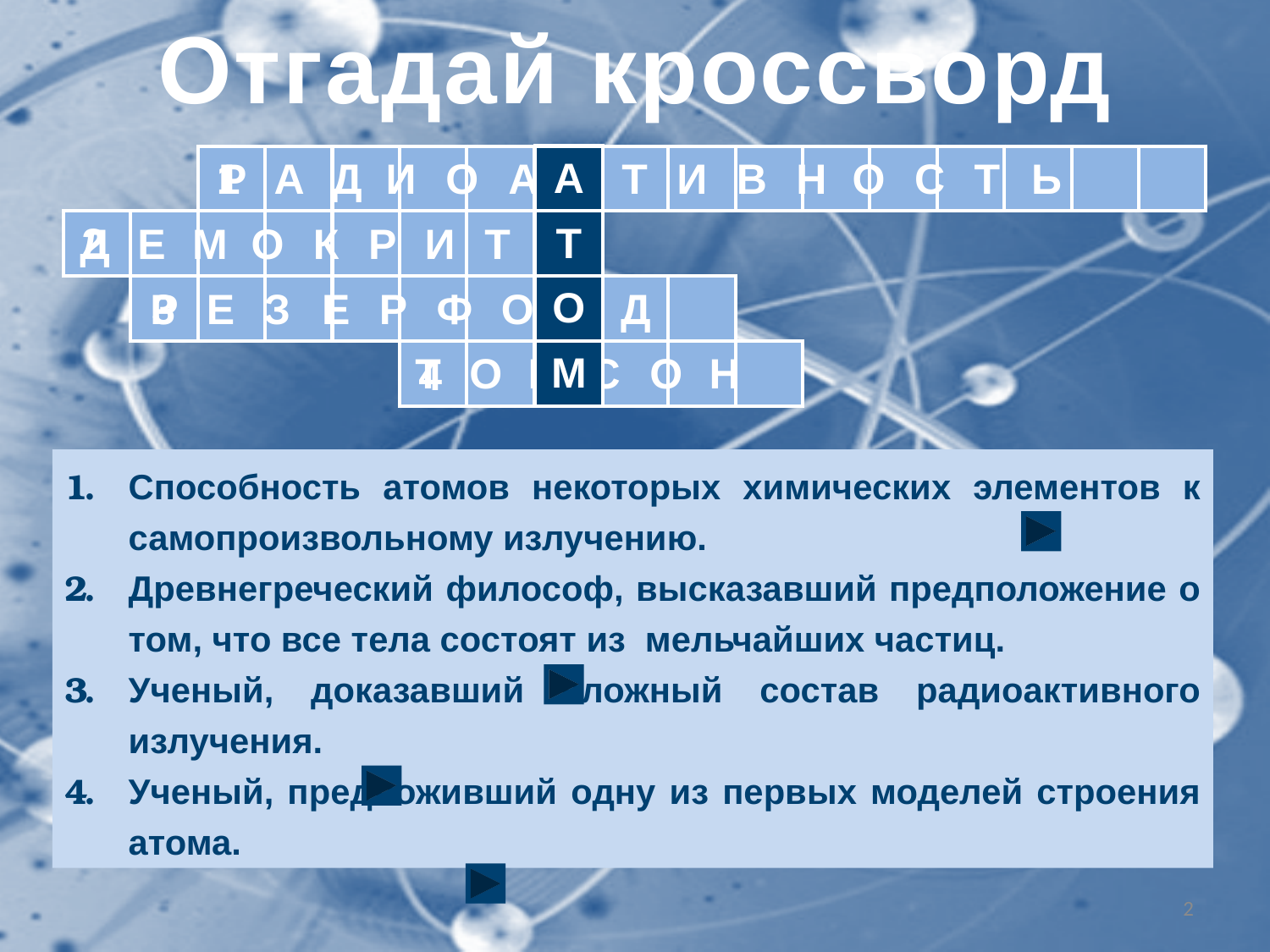

# Отгадай кроссворд
| А |
| --- |
| Т |
| О |
| М |
1
 Р   А   Д  И   О   А  К   Т   И   В   Н   О   С   Т   Ь
|  |  |  |  |  |  |  |  |  |  |  |  |  |  |  |  |  |
| --- | --- | --- | --- | --- | --- | --- | --- | --- | --- | --- | --- | --- | --- | --- | --- | --- |
|  |  |  |  |  |  |  |  |  |  |  |  |  |  |  |  |  |
|  |  |  |  |  |  |  |  |  |  |  |  |  |  |  |  |  |
|  |  |  |  |  |  |  |  |  |  |  |  |  |  |  |  |  |
2
Д   Е   М   О   К   Р   И   Т
Р   Е   З   Е   Р   Ф   О   Р   Д
3
 Т   О   М   С   О   Н
4
Способность атомов некоторых химических элементов к самопроизвольному излучению.
Древнегреческий философ, высказавший предположение о том, что все тела состоят из  мельчайших частиц.
Ученый, доказавший сложный состав радиоактивного излучения.
Ученый, предложивший одну из первых моделей строения атома.

2